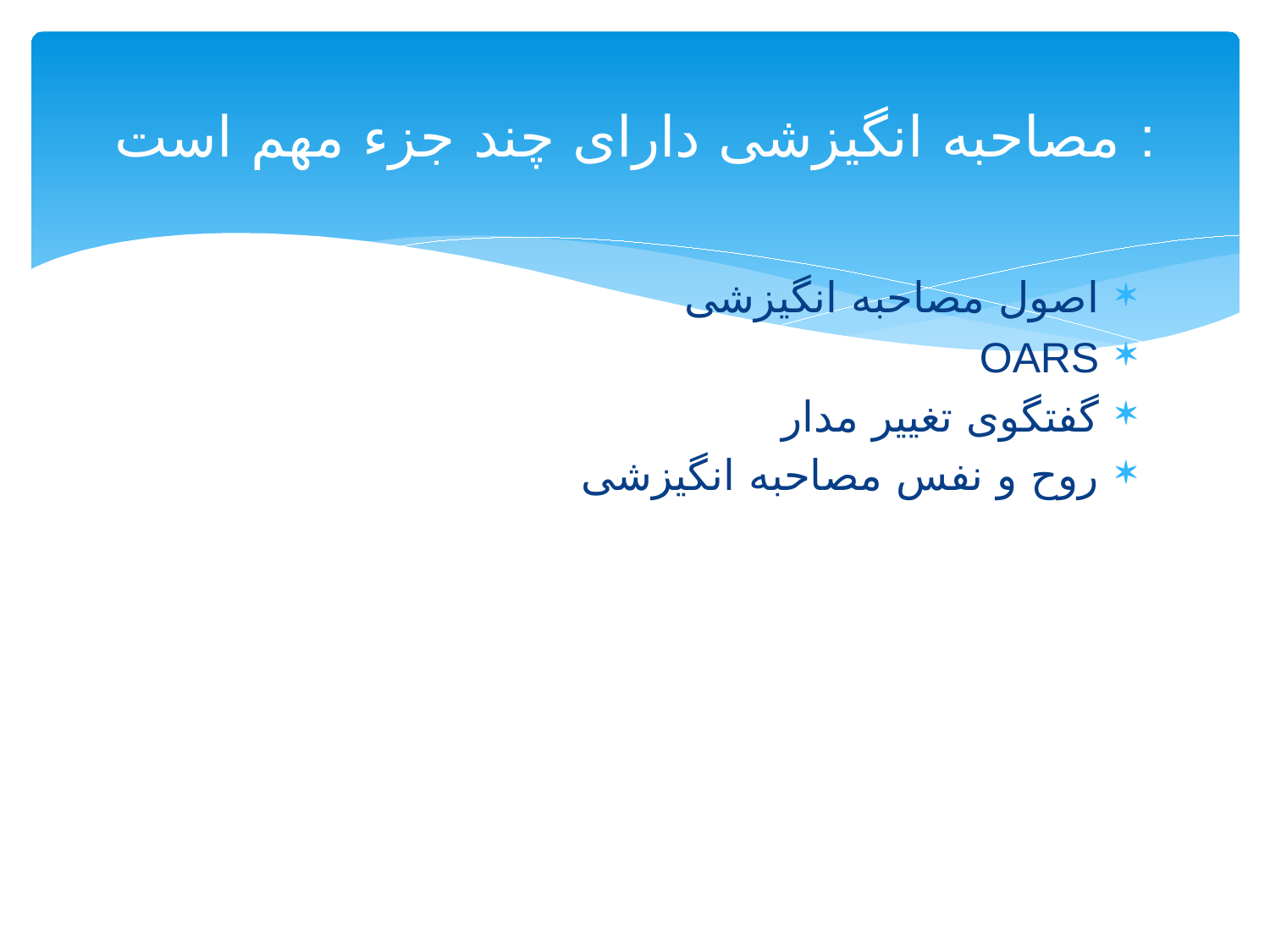

# مصاحبه انگیزشی دارای چند جزء مهم است :
اصول مصاحبه انگیزشی
OARS
گفتگوی تغییر مدار
روح و نفس مصاحبه انگیزشی